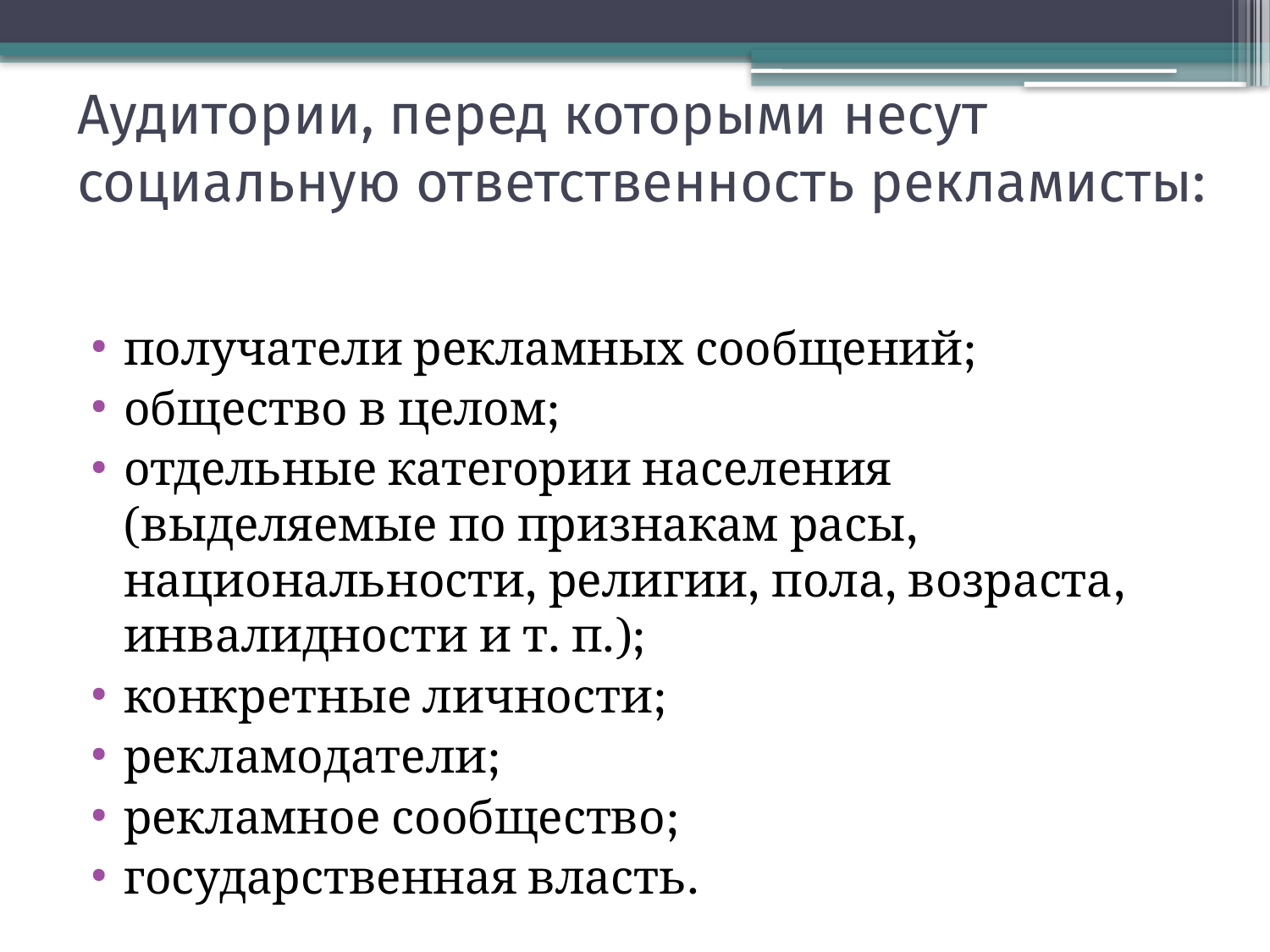

# Аудитории, перед которыми несут социальную ответственность рекламисты:
получатели рекламных сообщений;
общество в целом;
отдельные категории населения (выделяемые по признакам расы, национальности, религии, пола, возраста, инвалидности и т. п.);
конкретные личности;
рекламодатели;
рекламное сообщество;
государственная власть.